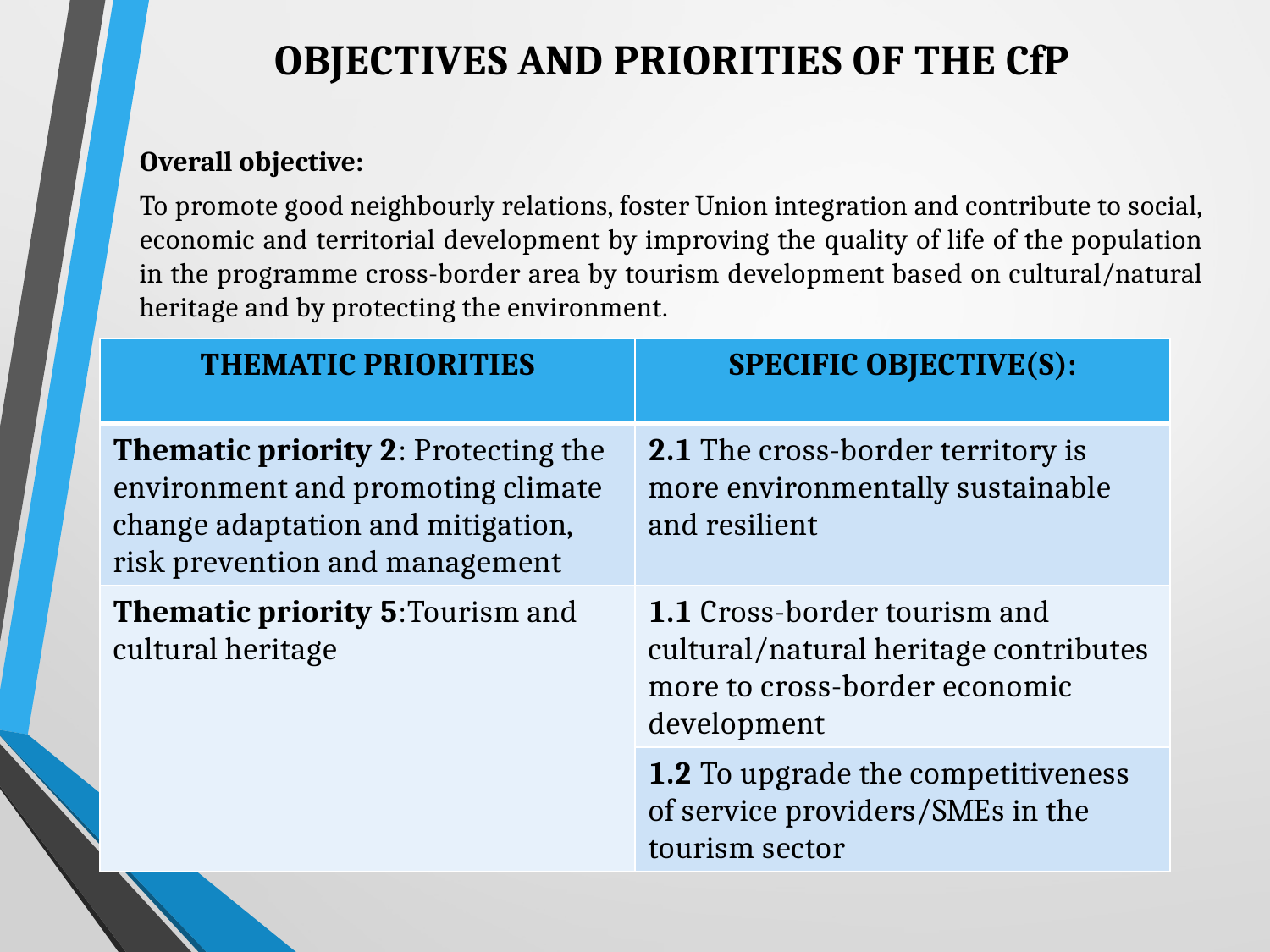

# OBJECTIVES AND PRIORITIES OF THE CfP
Overall objective:
To promote good neighbourly relations, foster Union integration and contribute to social, economic and territorial development by improving the quality of life of the population in the programme cross-border area by tourism development based on cultural/natural heritage and by protecting the environment.
| THEMATIC PRIORITIES | SPECIFIC OBJECTIVE(S): |
| --- | --- |
| Thematic priority 2: Protecting the environment and promoting climate change adaptation and mitigation, risk prevention and management | 2.1 The cross-border territory is more environmentally sustainable and resilient |
| Thematic priority 5:Tourism and cultural heritage | 1.1 Cross-border tourism and cultural/natural heritage contributes more to cross-border economic development |
|  | 1.2 To upgrade the competitiveness of service providers/SMEs in the tourism sector |